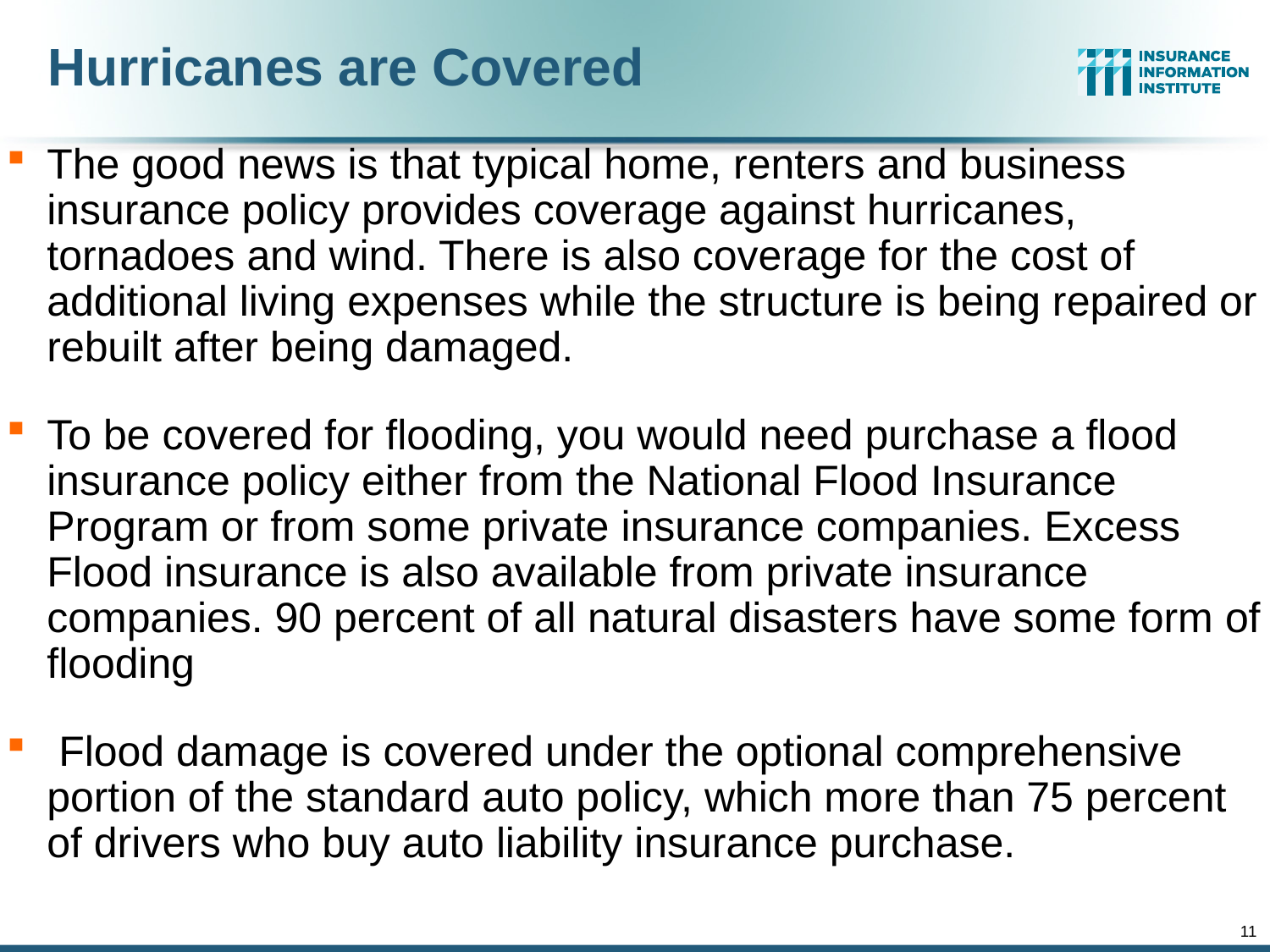

# Hurricanes are Covered
The good news is that typical home, renters and business insurance policy provides coverage against hurricanes, tornadoes and wind. There is also coverage for the cost of additional living expenses while the structure is being repaired or rebuilt after being damaged.
To be covered for flooding, you would need purchase a flood insurance policy either from the National Flood Insurance Program or from some private insurance companies. Excess Flood insurance is also available from private insurance companies. 90 percent of all natural disasters have some form of flooding
 Flood damage is covered under the optional comprehensive portion of the standard auto policy, which more than 75 percent of drivers who buy auto liability insurance purchase.
11
12/01/09 - 9pm
eSlide – P6466 – The Financial Crisis and the Future of the P/C